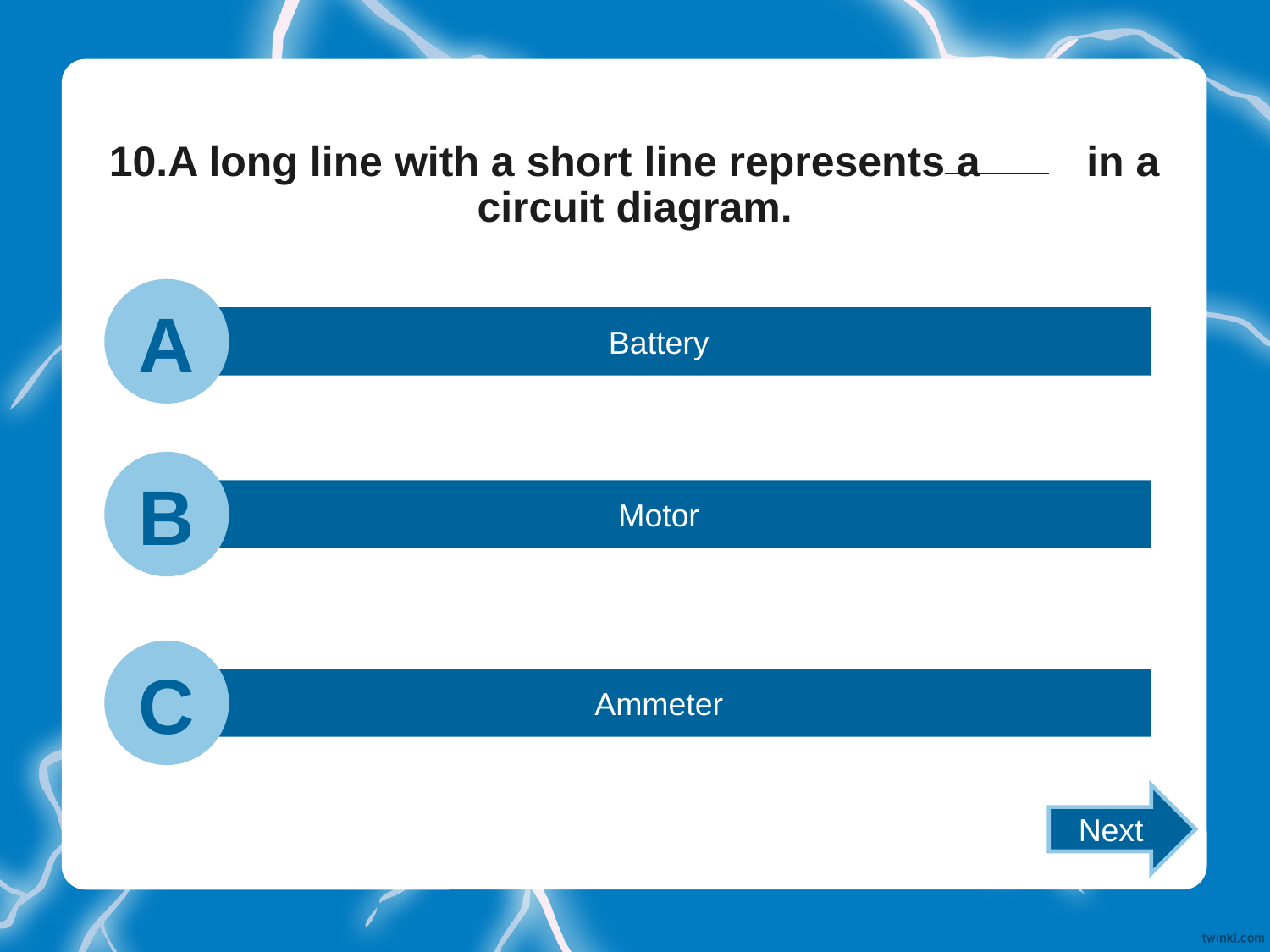

# 10.A long line with a short line represents a         in a circuit diagram.
A
Battery
B
Motor
C
Ammeter
Next